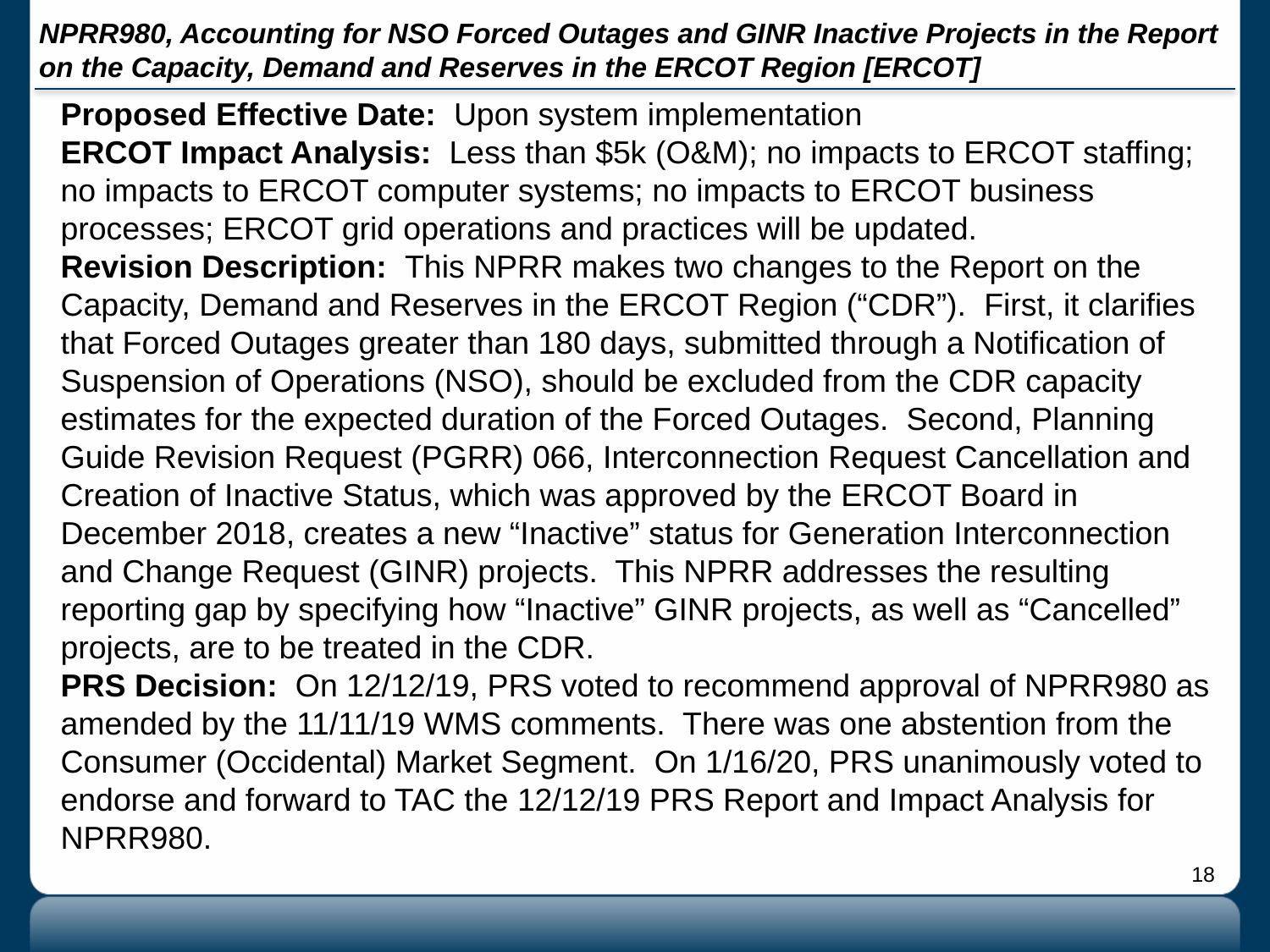

# NPRR980, Accounting for NSO Forced Outages and GINR Inactive Projects in the Report on the Capacity, Demand and Reserves in the ERCOT Region [ERCOT]
Proposed Effective Date:  Upon system implementation
ERCOT Impact Analysis:  Less than $5k (O&M); no impacts to ERCOT staffing; no impacts to ERCOT computer systems; no impacts to ERCOT business processes; ERCOT grid operations and practices will be updated.
Revision Description:  This NPRR makes two changes to the Report on the Capacity, Demand and Reserves in the ERCOT Region (“CDR”).  First, it clarifies that Forced Outages greater than 180 days, submitted through a Notification of Suspension of Operations (NSO), should be excluded from the CDR capacity estimates for the expected duration of the Forced Outages.  Second, Planning Guide Revision Request (PGRR) 066, Interconnection Request Cancellation and Creation of Inactive Status, which was approved by the ERCOT Board in December 2018, creates a new “Inactive” status for Generation Interconnection and Change Request (GINR) projects.  This NPRR addresses the resulting reporting gap by specifying how “Inactive” GINR projects, as well as “Cancelled” projects, are to be treated in the CDR.
PRS Decision:  On 12/12/19, PRS voted to recommend approval of NPRR980 as amended by the 11/11/19 WMS comments.  There was one abstention from the Consumer (Occidental) Market Segment.  On 1/16/20, PRS unanimously voted to endorse and forward to TAC the 12/12/19 PRS Report and Impact Analysis for NPRR980.